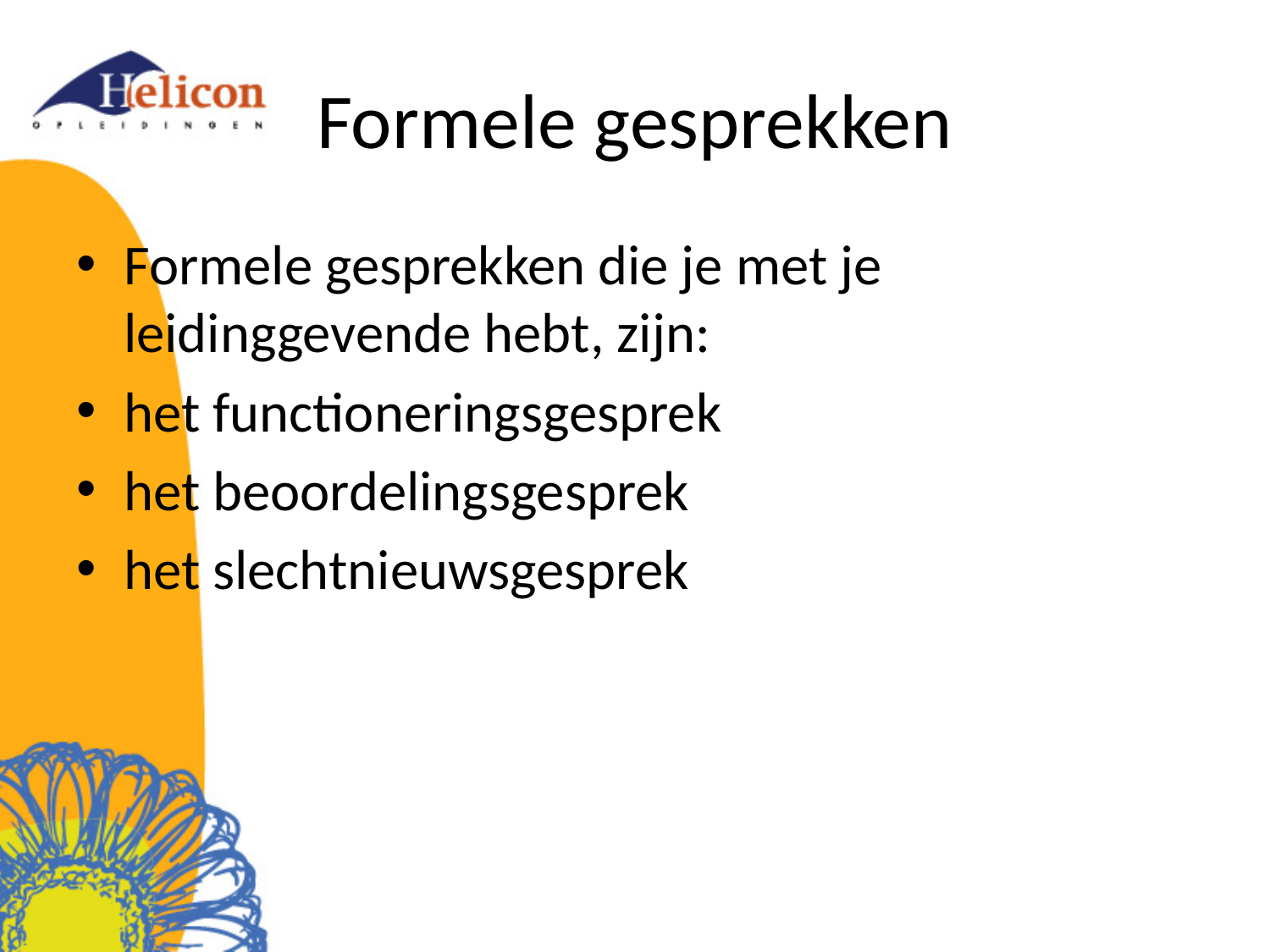

# Formele gesprekken
Formele gesprekken die je met je leidinggevende hebt, zijn:
het functioneringsgesprek
het beoordelingsgesprek
het slechtnieuwsgesprek